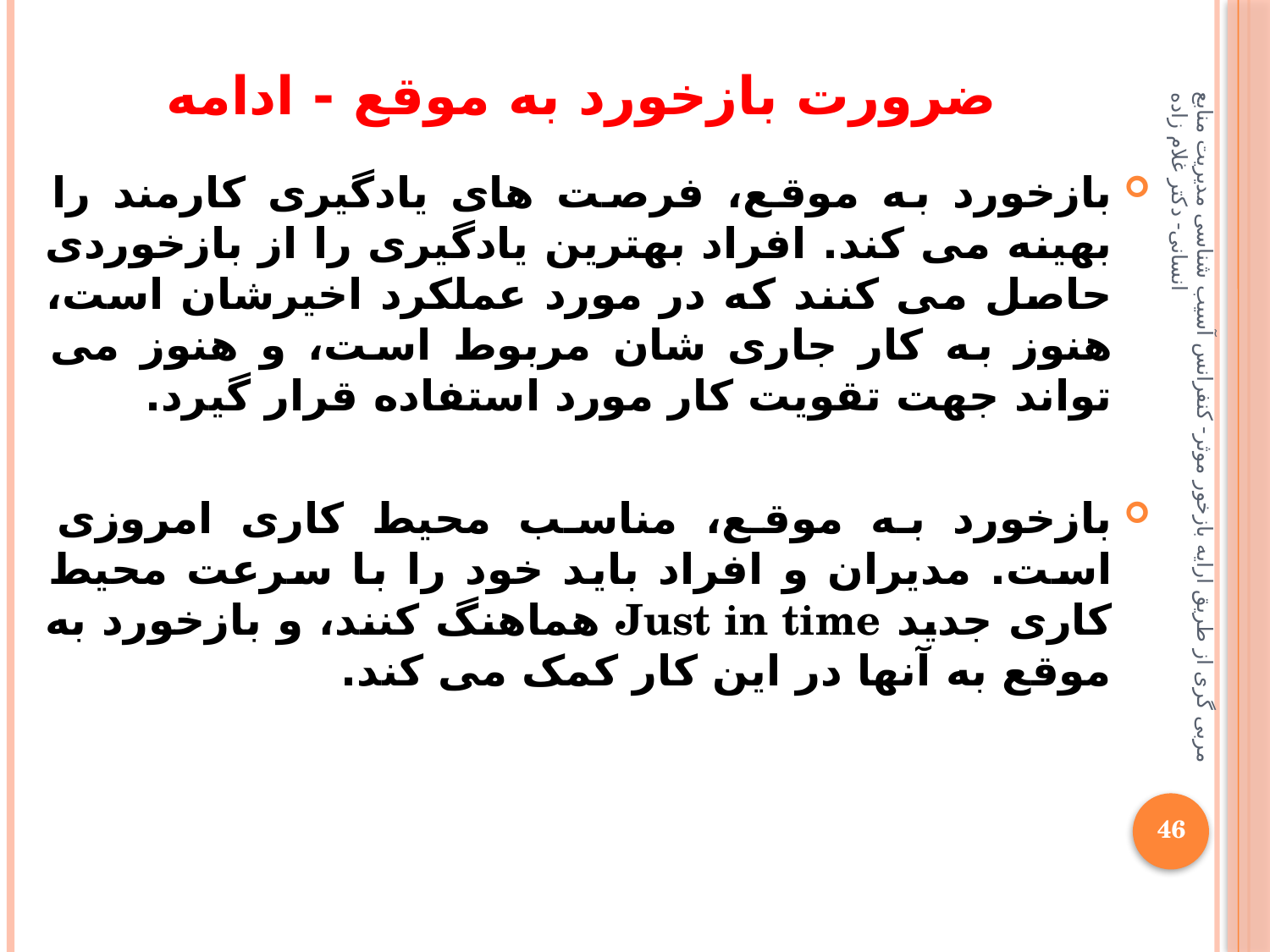

# ضرورت بازخورد به موقع - ادامه
بازخورد به موقع، فرصت های یادگیری کارمند را بهینه می کند. افراد بهترین یادگیری را از بازخوردی حاصل می کنند که در مورد عملکرد اخیرشان است، هنوز به کار جاری شان مربوط است، و هنوز می تواند جهت تقویت کار مورد استفاده قرار گیرد.

بازخورد به موقع، مناسب محیط کاری امروزی است. مدیران و افراد باید خود را با سرعت محیط کاری جدید Just in time هماهنگ کنند، و بازخورد به موقع به آنها در این کار کمک می کند.

مربی گری از طریق ارایه بازخور موثر- کنفرانس آسیب شناسی مدیریت منابع انسانی- دکتر غلام زاده
46